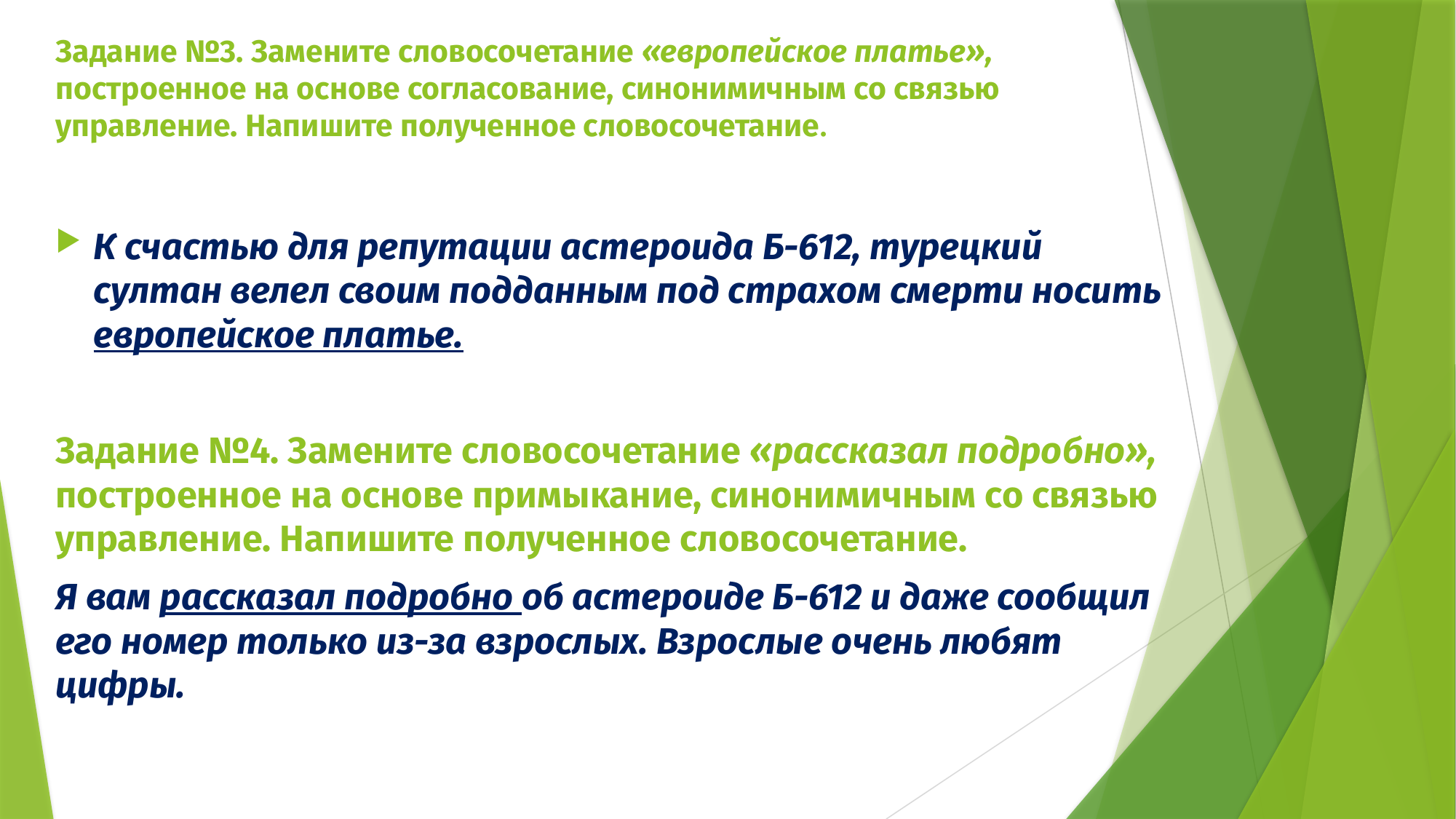

# Задание №3. Замените словосочетание «европейское платье», построенное на основе согласование, синонимичным со связью управление. Напишите полученное словосочетание.
К счастью для репутации астероида Б-612, турецкий султан велел своим подданным под страхом смерти носить европейское платье.

Задание №4. Замените словосочетание «рассказал подробно», построенное на основе примыкание, синонимичным со связью управление. Напишите полученное словосочетание.
Я вам рассказал подробно об астероиде Б-612 и даже сообщил его номер только из-за взрослых. Взрослые очень любят цифры.